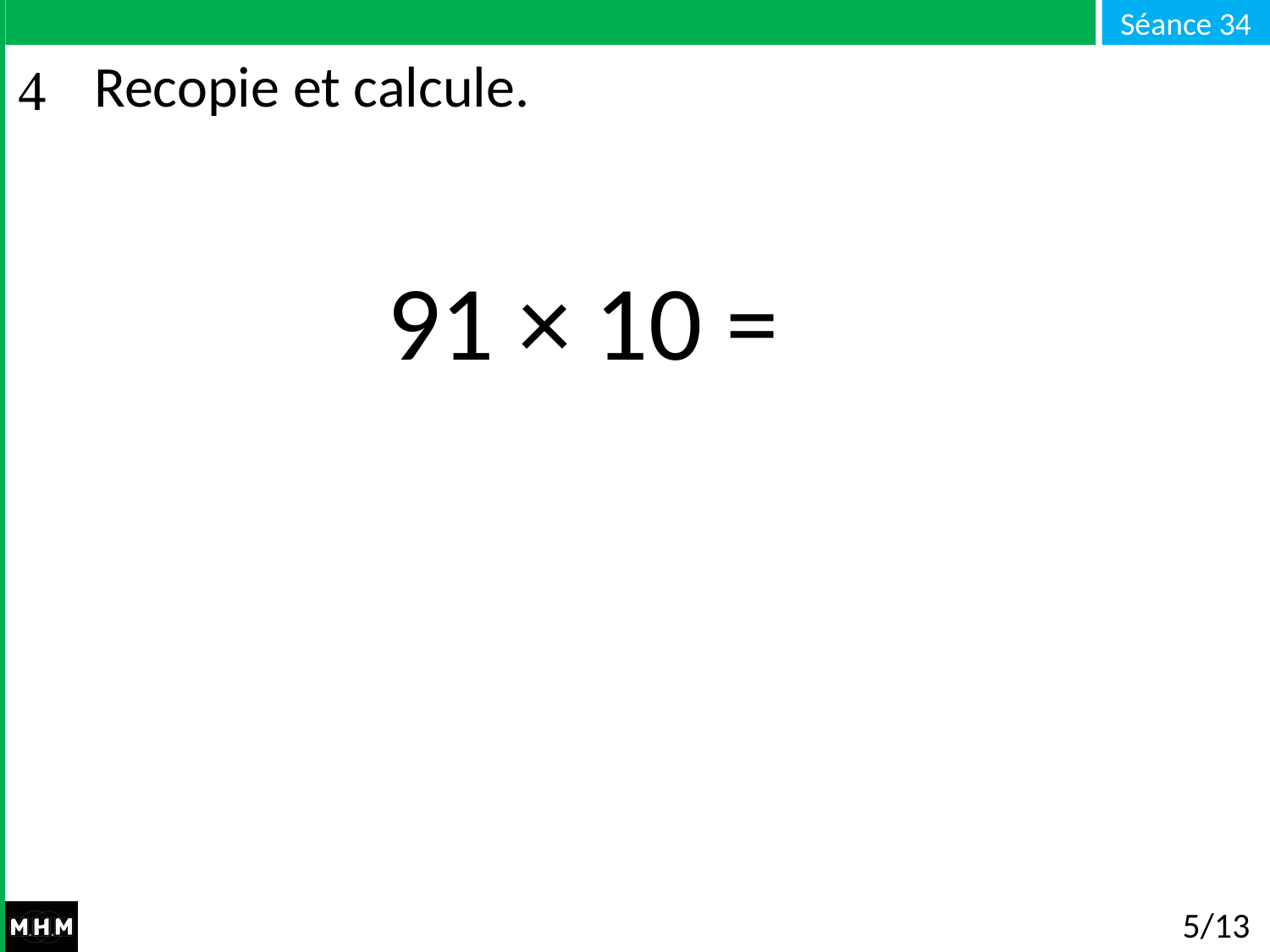

# Recopie et calcule.
91 × 10 =
5/13